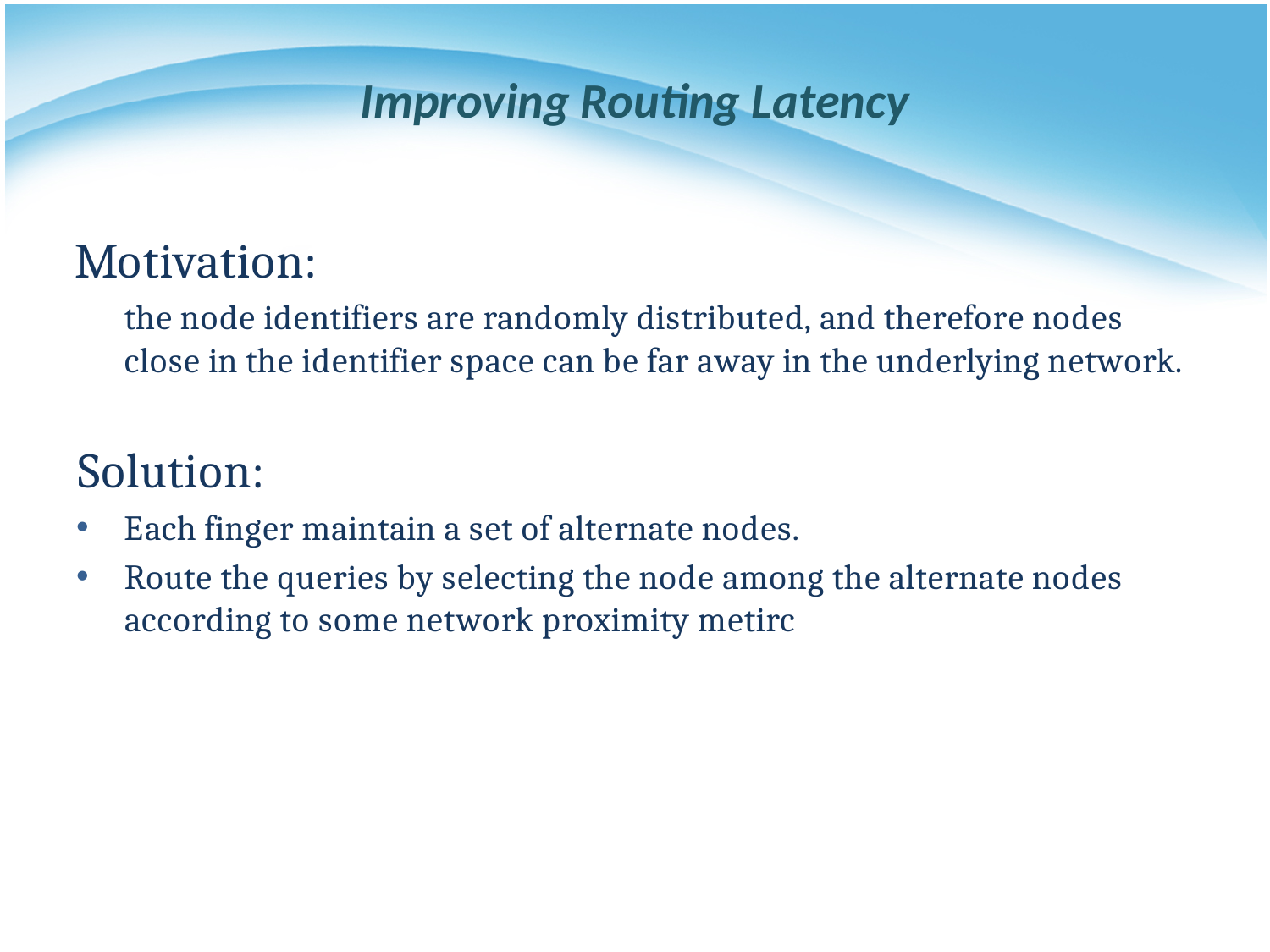

# Improving Routing Latency
Motivation:
	the node identifiers are randomly distributed, and therefore nodes close in the identifier space can be far away in the underlying network.

Solution:
Each finger maintain a set of alternate nodes.
Route the queries by selecting the node among the alternate nodes according to some network proximity metirc